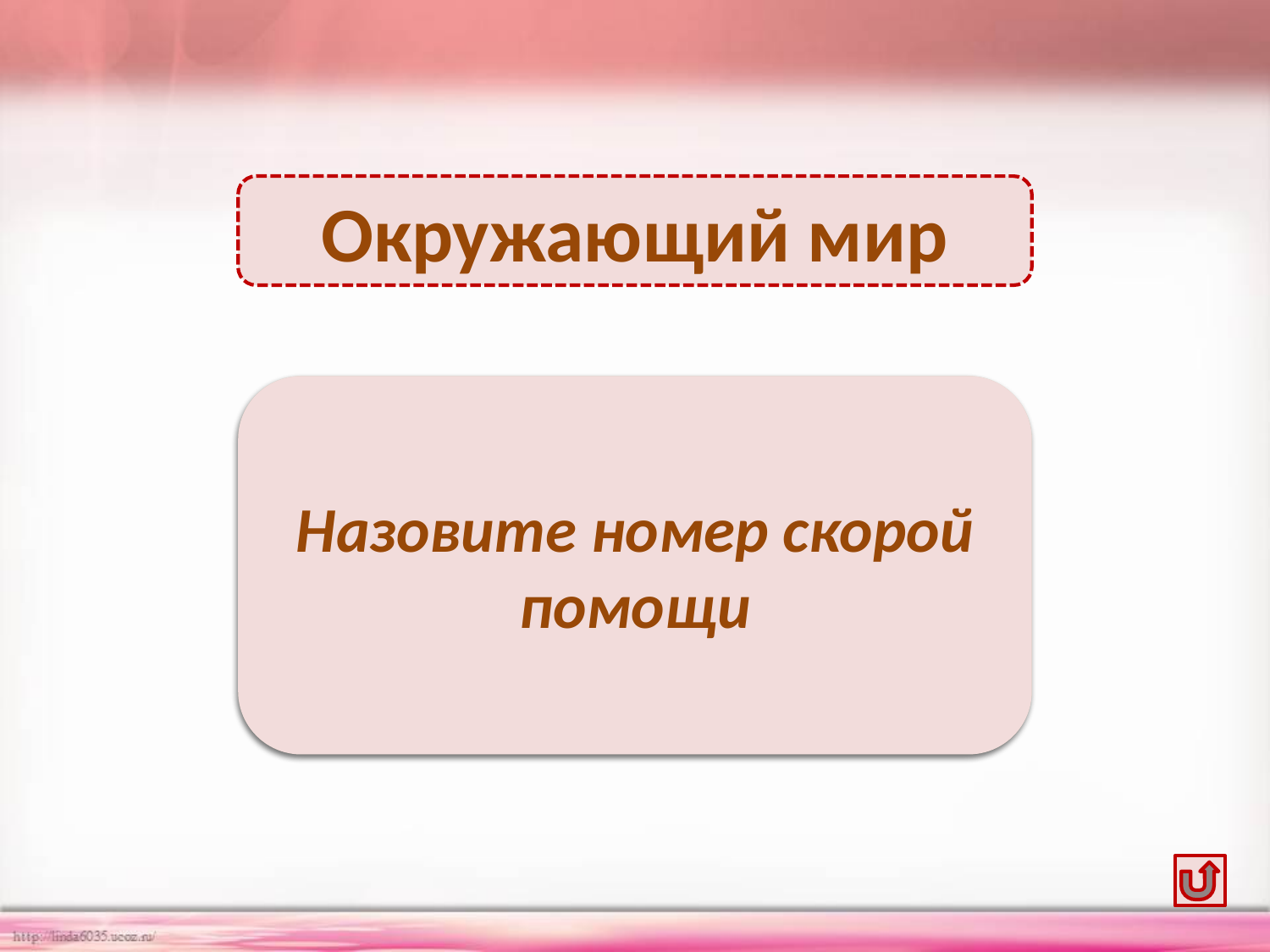

Окружающий мир
03
Назовите номер скорой помощи